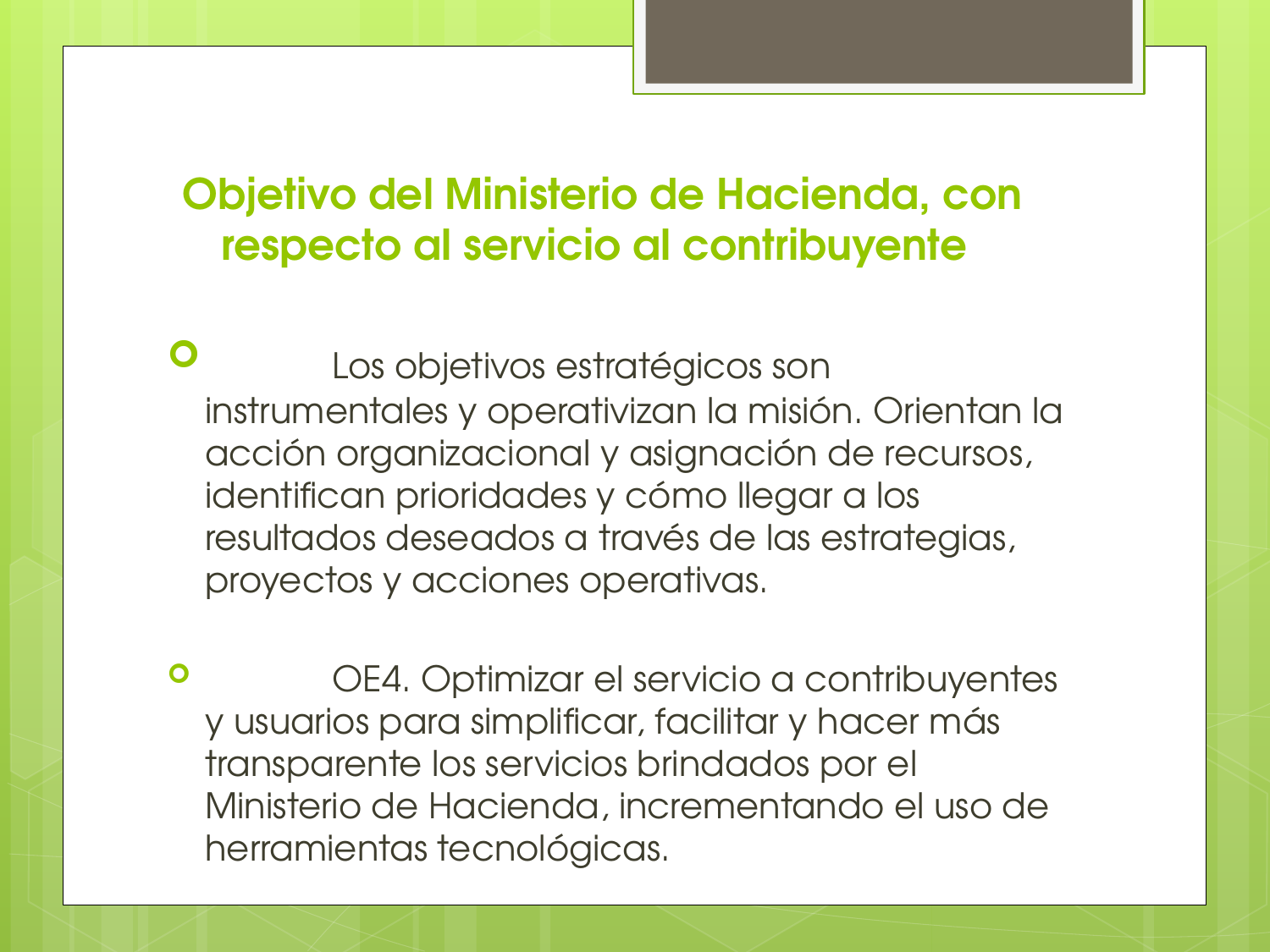

# Objetivo del Ministerio de Hacienda, con respecto al servicio al contribuyente
	Los objetivos estratégicos son instrumentales y operativizan la misión. Orientan la acción organizacional y asignación de recursos, identifican prioridades y cómo llegar a los resultados deseados a través de las estrategias, proyectos y acciones operativas.

	OE4. Optimizar el servicio a contribuyentes y usuarios para simplificar, facilitar y hacer más transparente los servicios brindados por el Ministerio de Hacienda, incrementando el uso de herramientas tecnológicas.